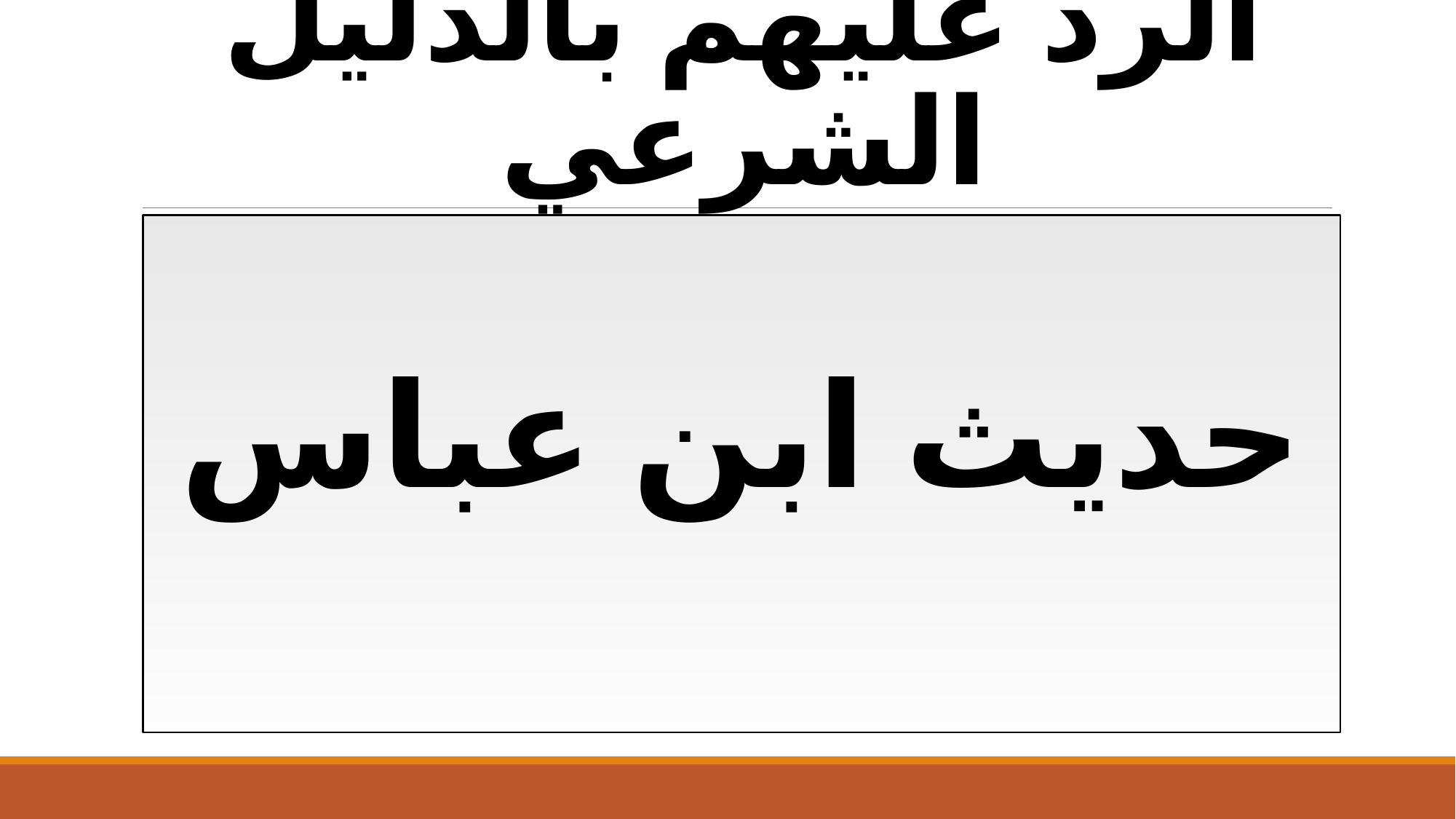

# الرد عليهم بالدليل الشرعي

حديث ابن عباس